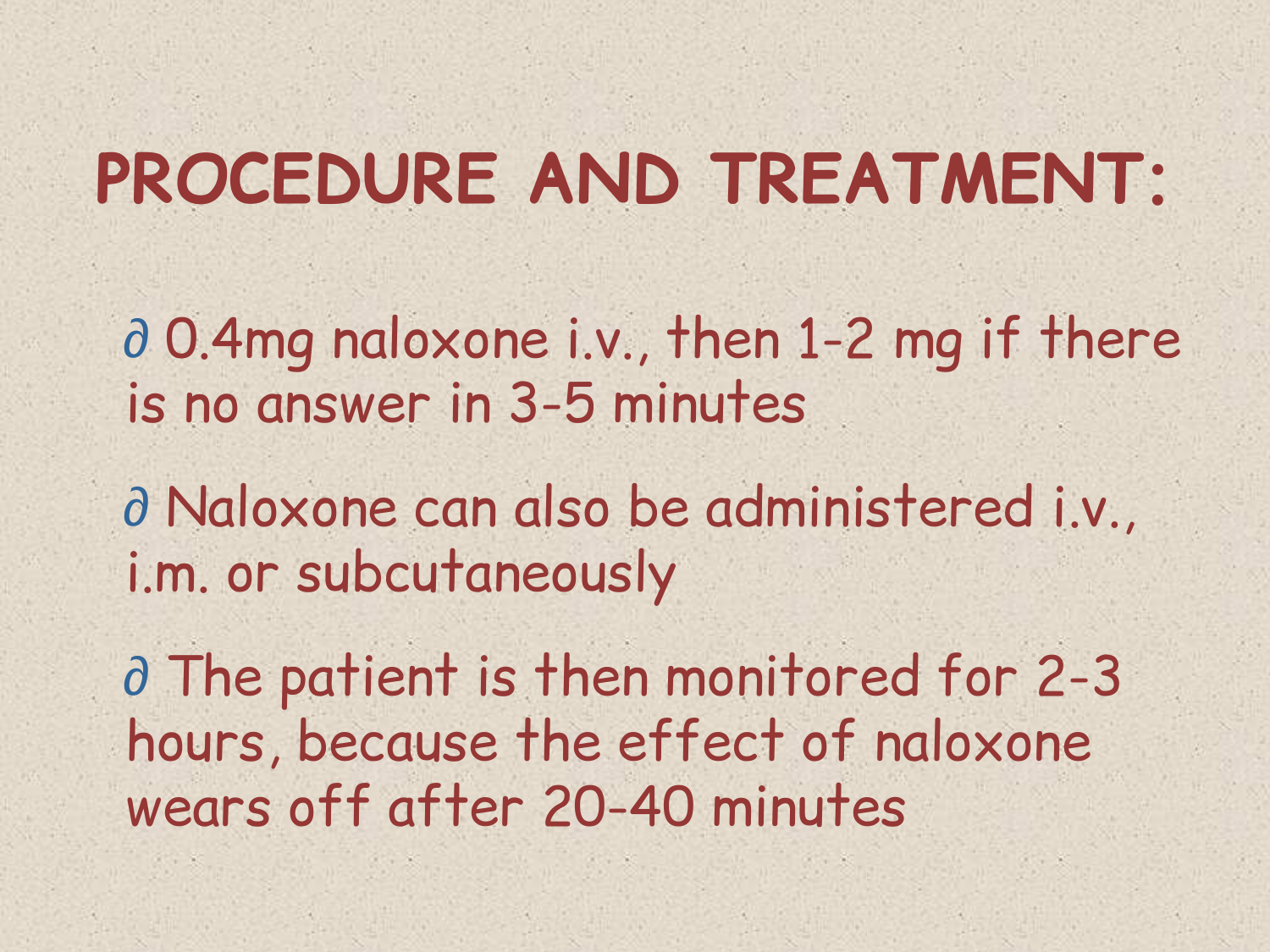

PROCEDURE AND TREATMENT:

  ∂ 0.4mg naloxone i.v., then 1-2 mg if there is no answer in 3-5 minutes

  ∂ Naloxone can also be administered i.v., i.m. or subcutaneously

  ∂ The patient is then monitored for 2-3 hours, because the effect of naloxone wears off after 20-40 minutes